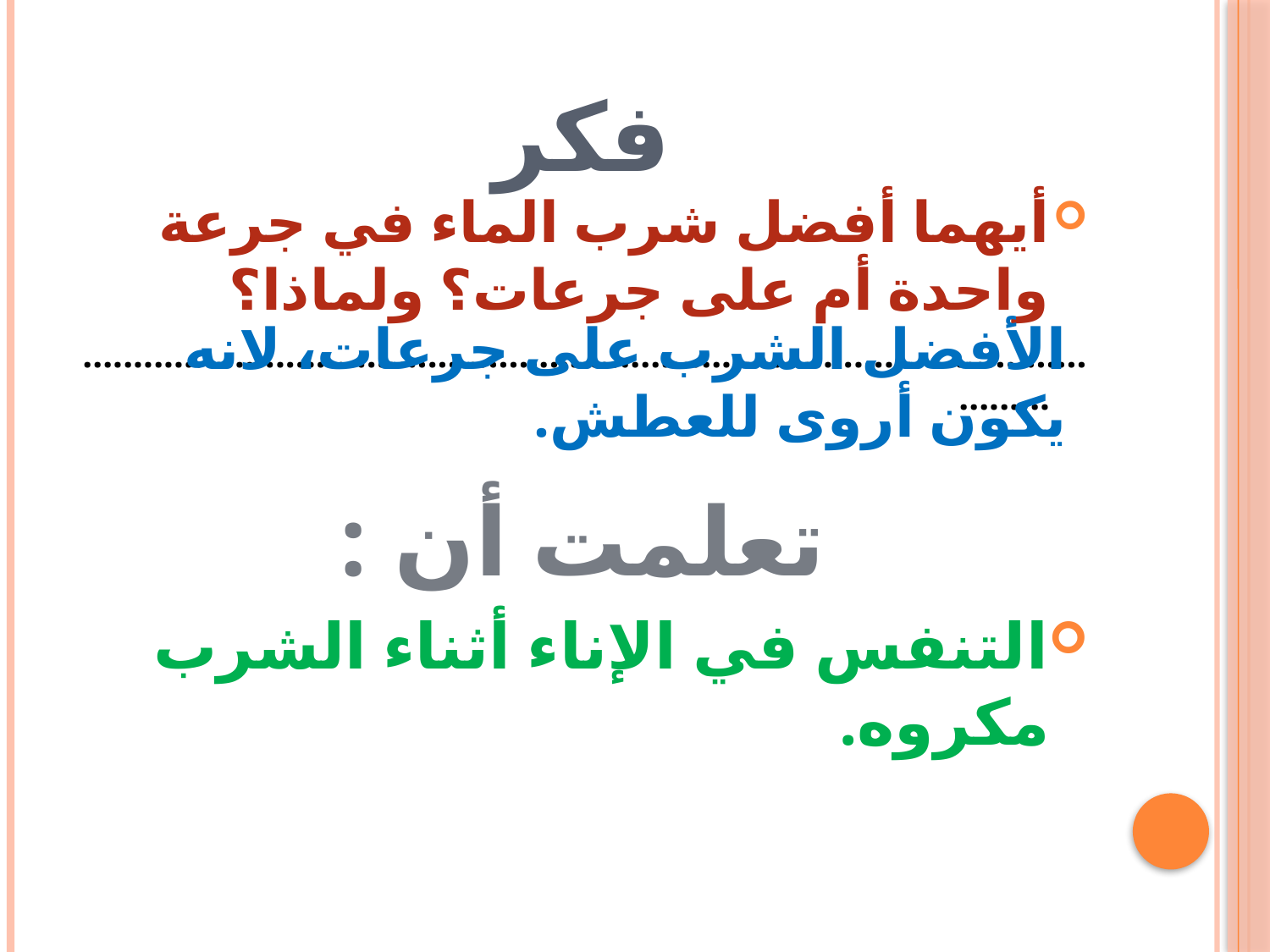

# فكر
أيهما أفضل شرب الماء في جرعة واحدة أم على جرعات؟ ولماذا؟
............................................................................................................

تعلمت أن :
التنفس في الإناء أثناء الشرب مكروه.
الأفضل الشرب على جرعات، لانه يكون أروى للعطش.